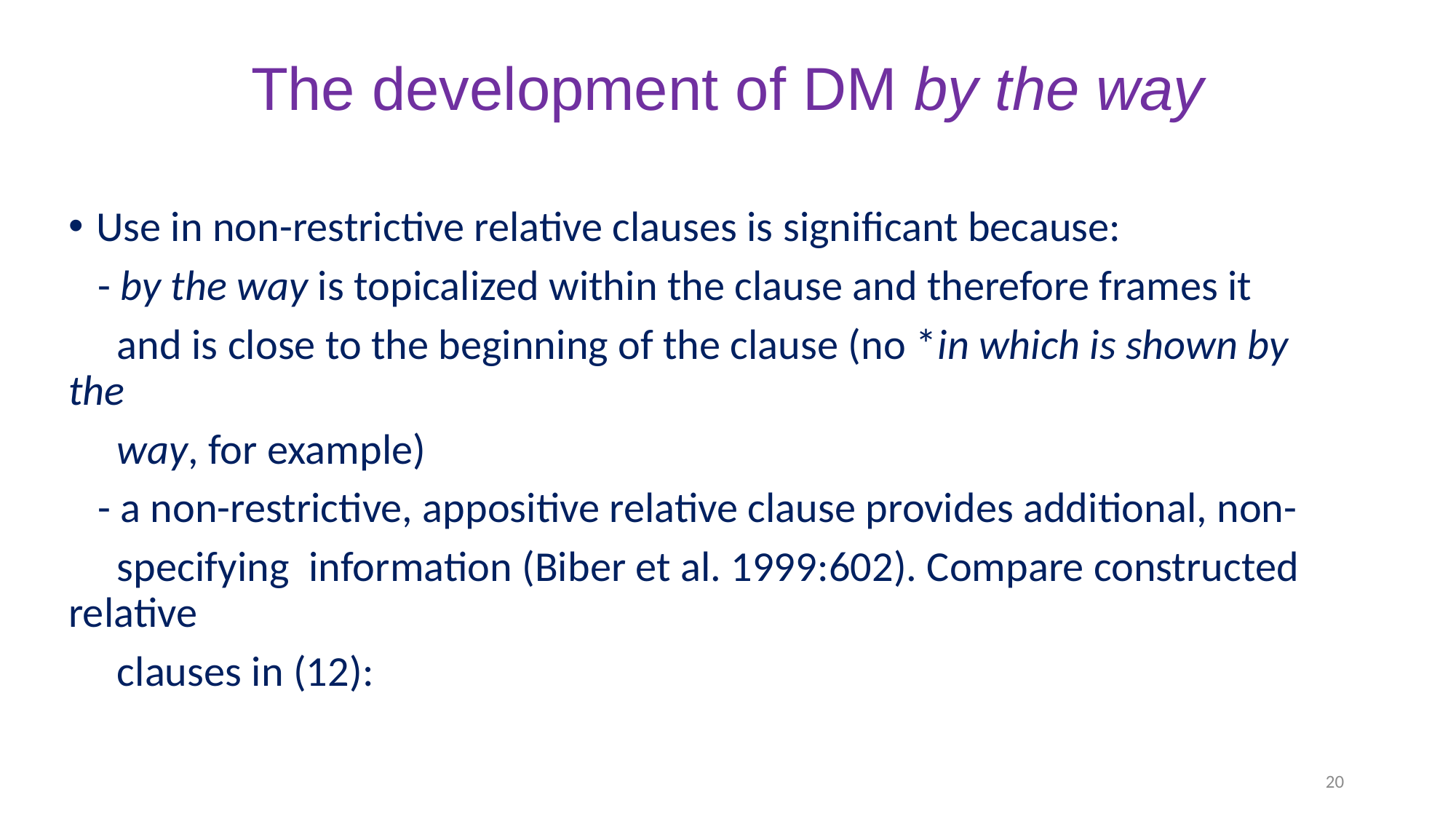

# The development of DM by the way
Use in non-restrictive relative clauses is significant because:
   - by the way is topicalized within the clause and therefore frames it
     and is close to the beginning of the clause (no *in which is shown by the
     way, for example)
   - a non-restrictive, appositive relative clause provides additional, non-
     specifying  information (Biber et al. 1999:602). Compare constructed relative
     clauses in (12):

20